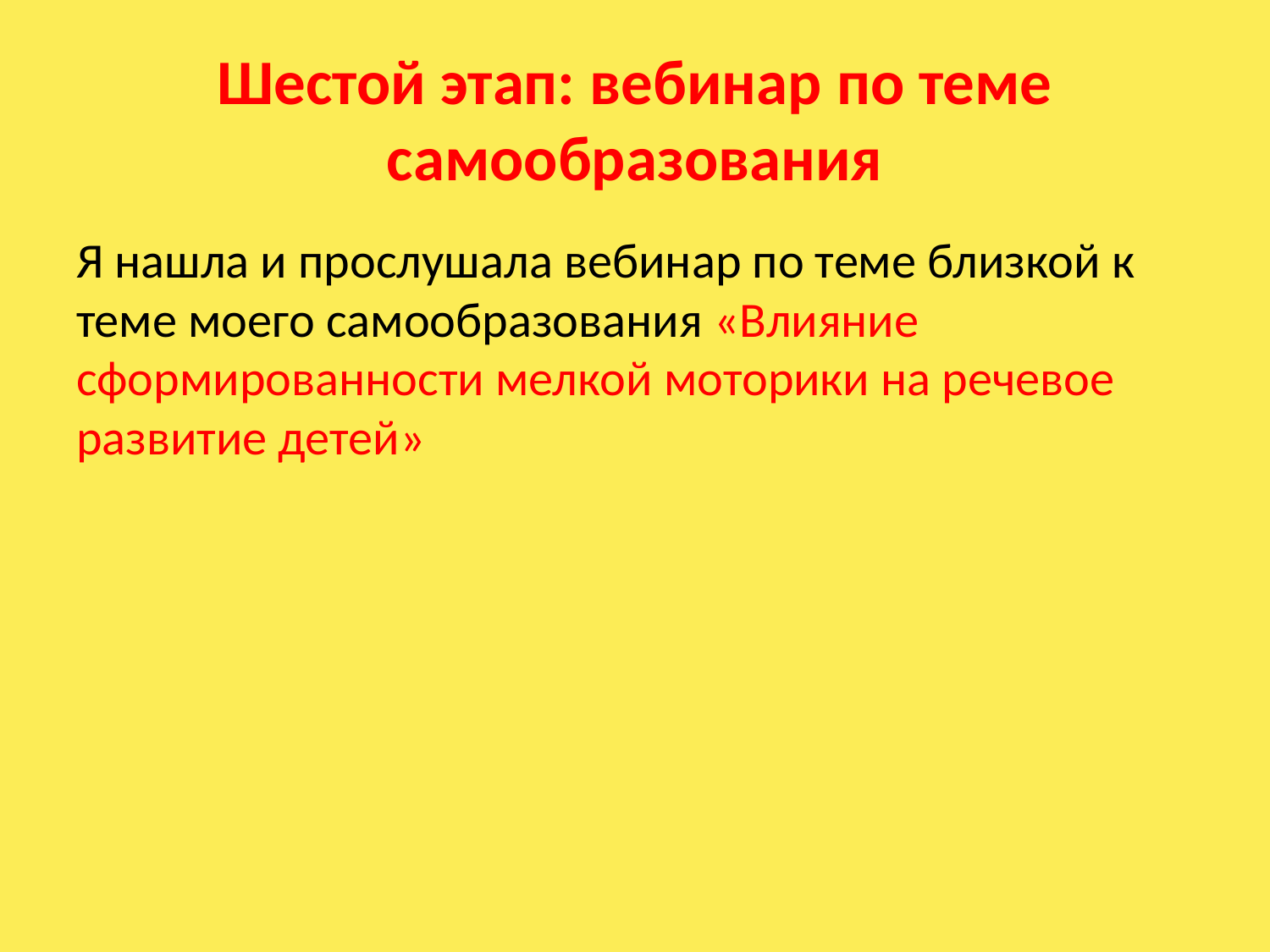

# Шестой этап: вебинар по теме самообразования
Я нашла и прослушала вебинар по теме близкой к теме моего самообразования «Влияние сформированности мелкой моторики на речевое развитие детей»